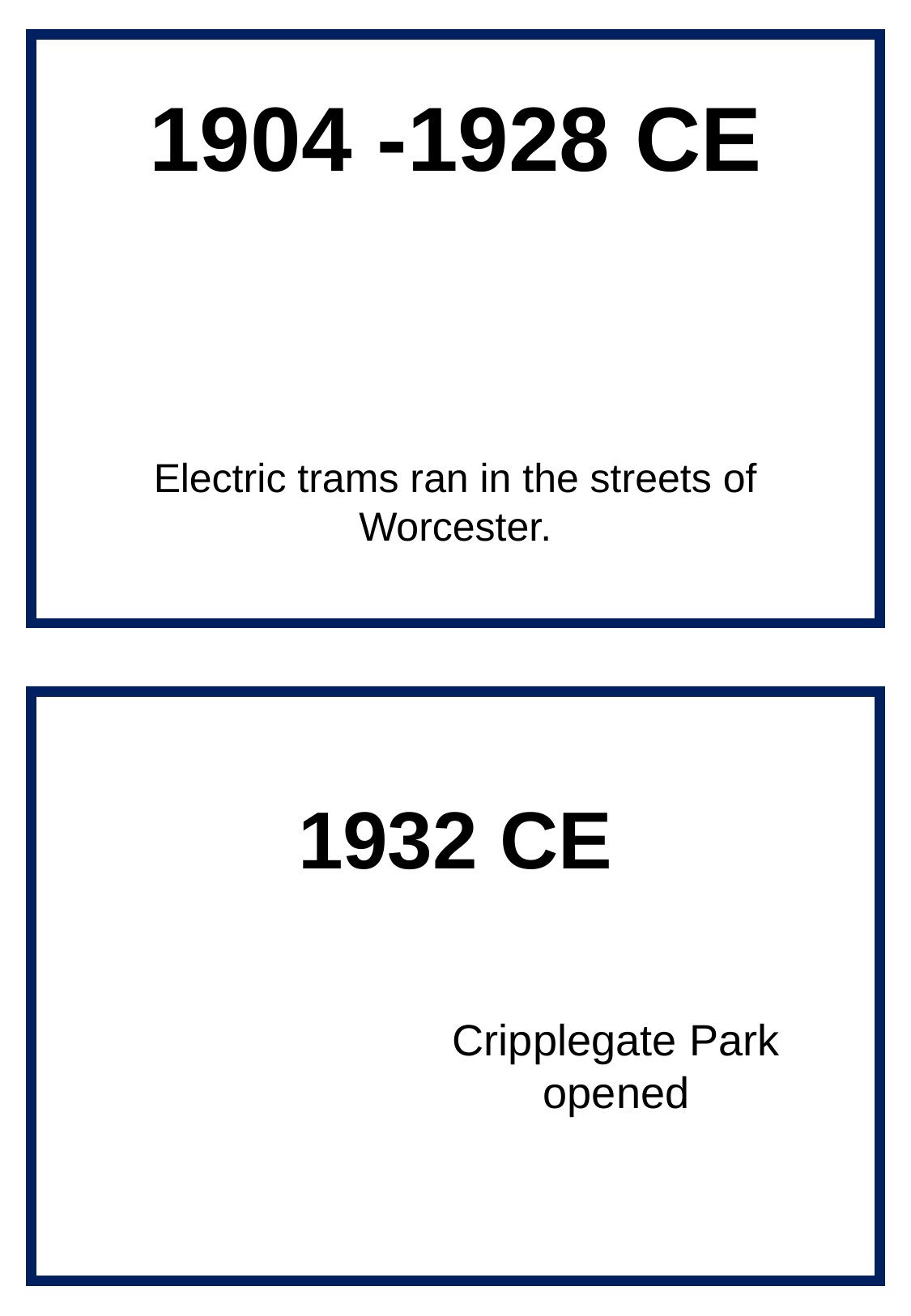

1904 -1928 CE

Electric trams ran in the streets of Worcester.

1932 CE

Cripplegate Park opened